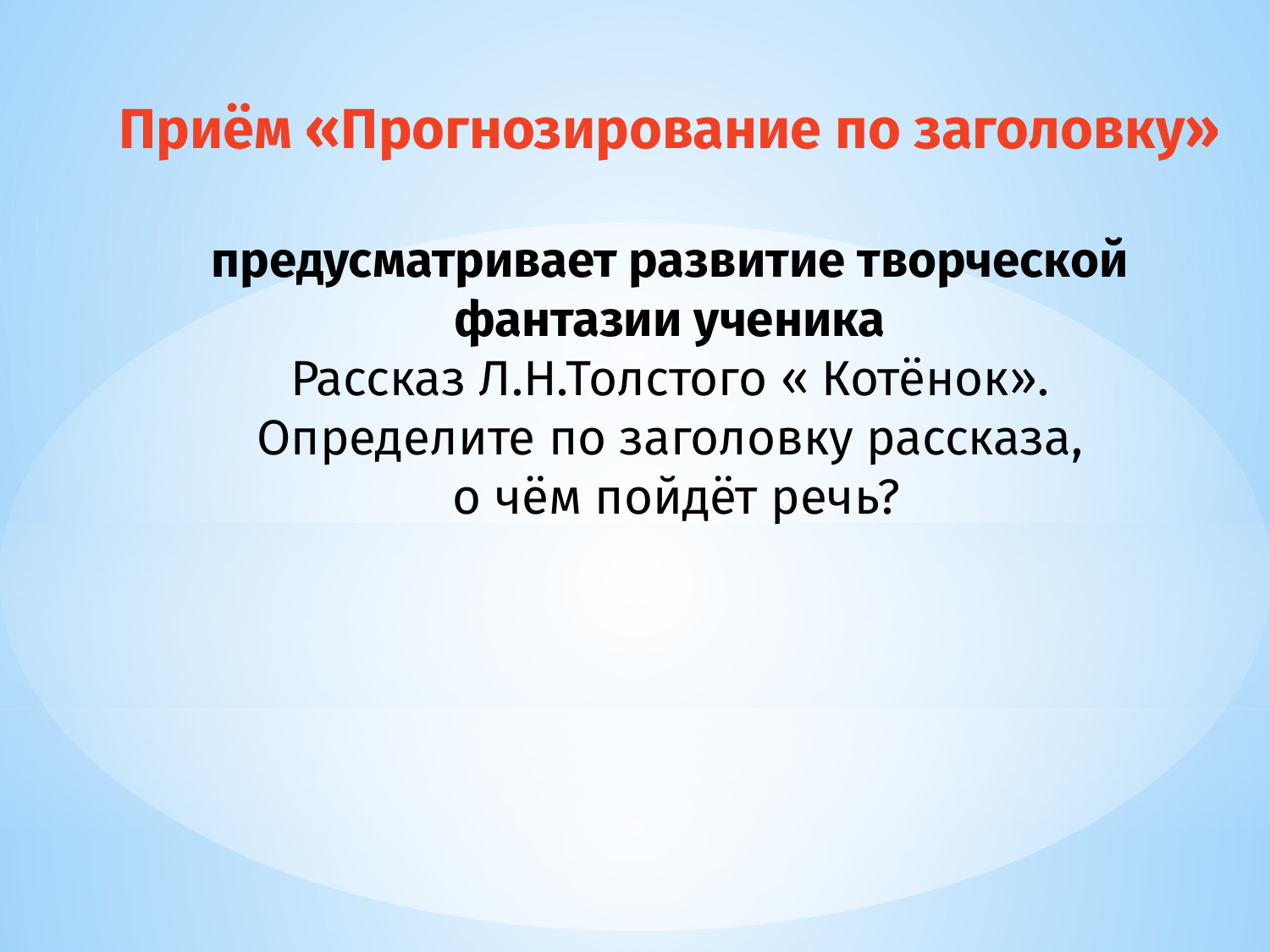

Приём «Прогнозирование по заголовку»

предусматривает развитие творческой фантазии ученика
Рассказ Л.Н.Толстого « Котёнок».
Определите по заголовку рассказа,
 о чём пойдёт речь?